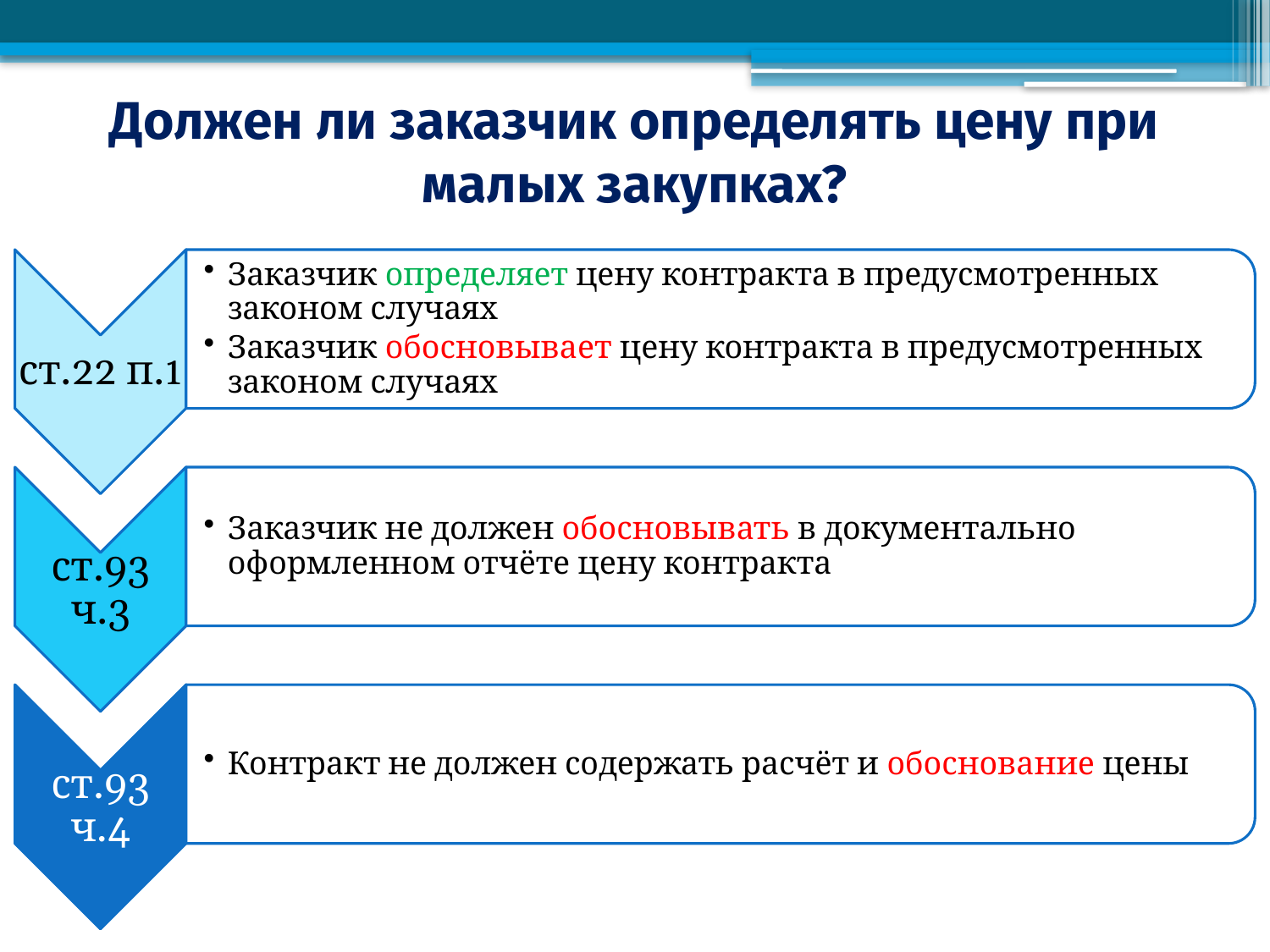

# Должен ли заказчик определять цену при малых закупках?
ст.22 п.1
Заказчик определяет цену контракта в предусмотренных законом случаях
Заказчик обосновывает цену контракта в предусмотренных законом случаях
ст.93 ч.3
Заказчик не должен обосновывать в документально оформленном отчёте цену контракта
ст.93 ч.4
Контракт не должен содержать расчёт и обоснование цены